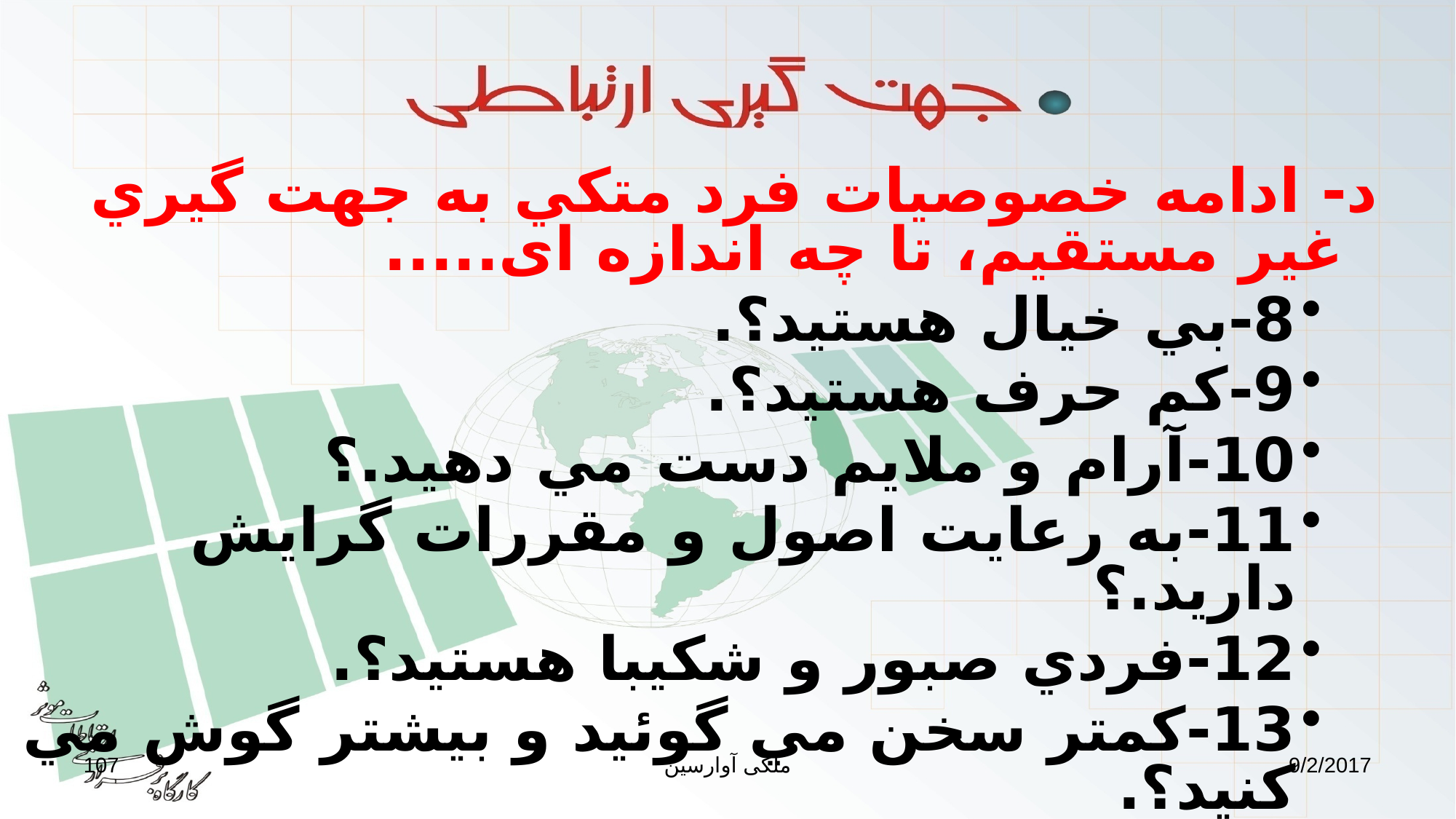

د- ادامه خصوصيات فرد متكي به جهت گيري غير مستقيم، تا چه اندازه ای.....
8-بي خيال هستید؟.
9-كم حرف هستید؟.
10-آرام و ملايم دست مي دهید.؟
11-به رعايت اصول و مقررات گرايش دارید.؟
12-فردي صبور و شكيبا هستید؟.
13-کمتر سخن مي گوئيد و بیشتر گوش مي كنید؟.

107
ملکی آوارسین
9/2/2017